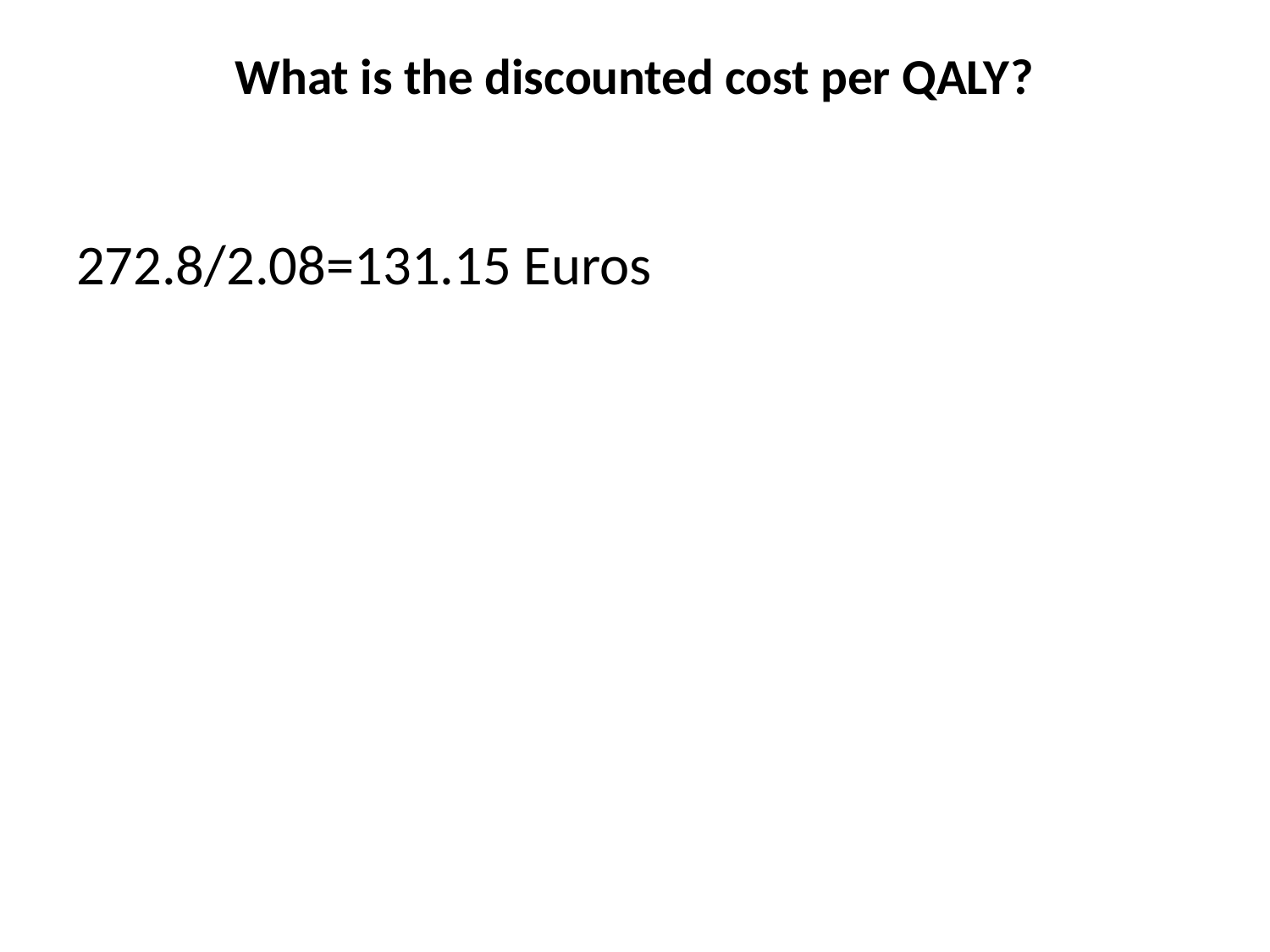

# What is the discounted cost per QALY?
272.8/2.08=131.15 Euros